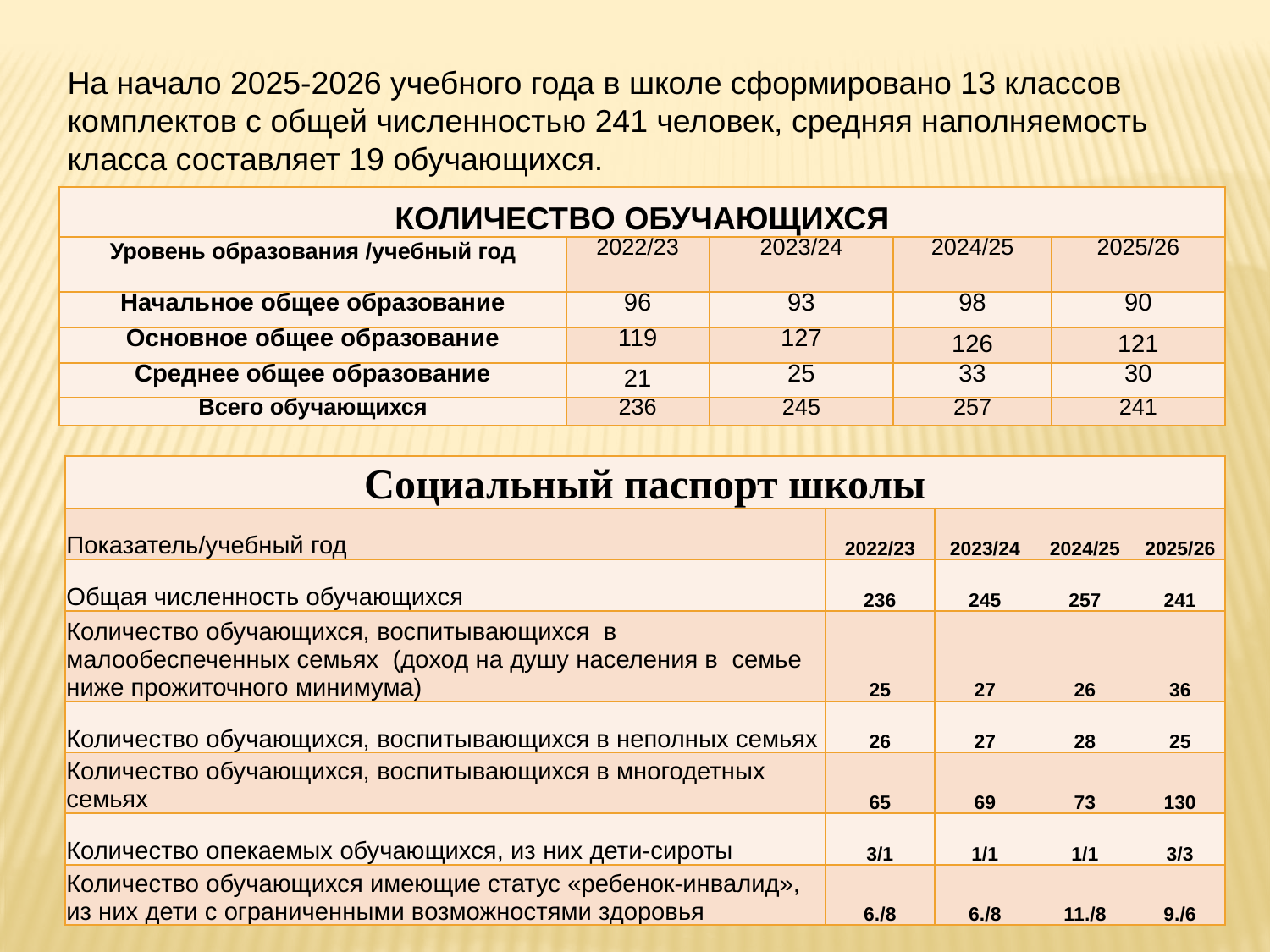

На начало 2025-2026 учебного года в школе сформировано 13 классов комплектов с общей численностью 241 человек, средняя наполняемость класса составляет 19 обучающихся.
| КОЛИЧЕСТВО ОБУЧАЮЩИХСЯ |  |  |  |  |
| --- | --- | --- | --- | --- |
| Уровень образования /учебный год | 2022/23 | 2023/24 | 2024/25 | 2025/26 |
| Начальное общее образование | 96 | 93 | 98 | 90 |
| Основное общее образование | 119 | 127 | 126 | 121 |
| Среднее общее образование | 21 | 25 | 33 | 30 |
| Всего обучающихся | 236 | 245 | 257 | 241 |
| Социальный паспорт школы |  |  |  |  |
| --- | --- | --- | --- | --- |
| Показатель/учебный год | 2022/23 | 2023/24 | 2024/25 | 2025/26 |
| Общая численность обучающихся | 236 | 245 | 257 | 241 |
| Количество обучающихся, воспитывающихся в малообеспеченных семьях (доход на душу населения в семье ниже прожиточного минимума) | 25 | 27 | 26 | 36 |
| Количество обучающихся, воспитывающихся в неполных семьях | 26 | 27 | 28 | 25 |
| Количество обучающихся, воспитывающихся в многодетных семьях | 65 | 69 | 73 | 130 |
| Количество опекаемых обучающихся, из них дети-сироты | 3/1 | 1/1 | 1/1 | 3/3 |
| Количество обучающихся имеющие статус «ребенок-инвалид», из них дети с ограниченными возможностями здоровья | 6./8 | 6./8 | 11./8 | 9./6 |